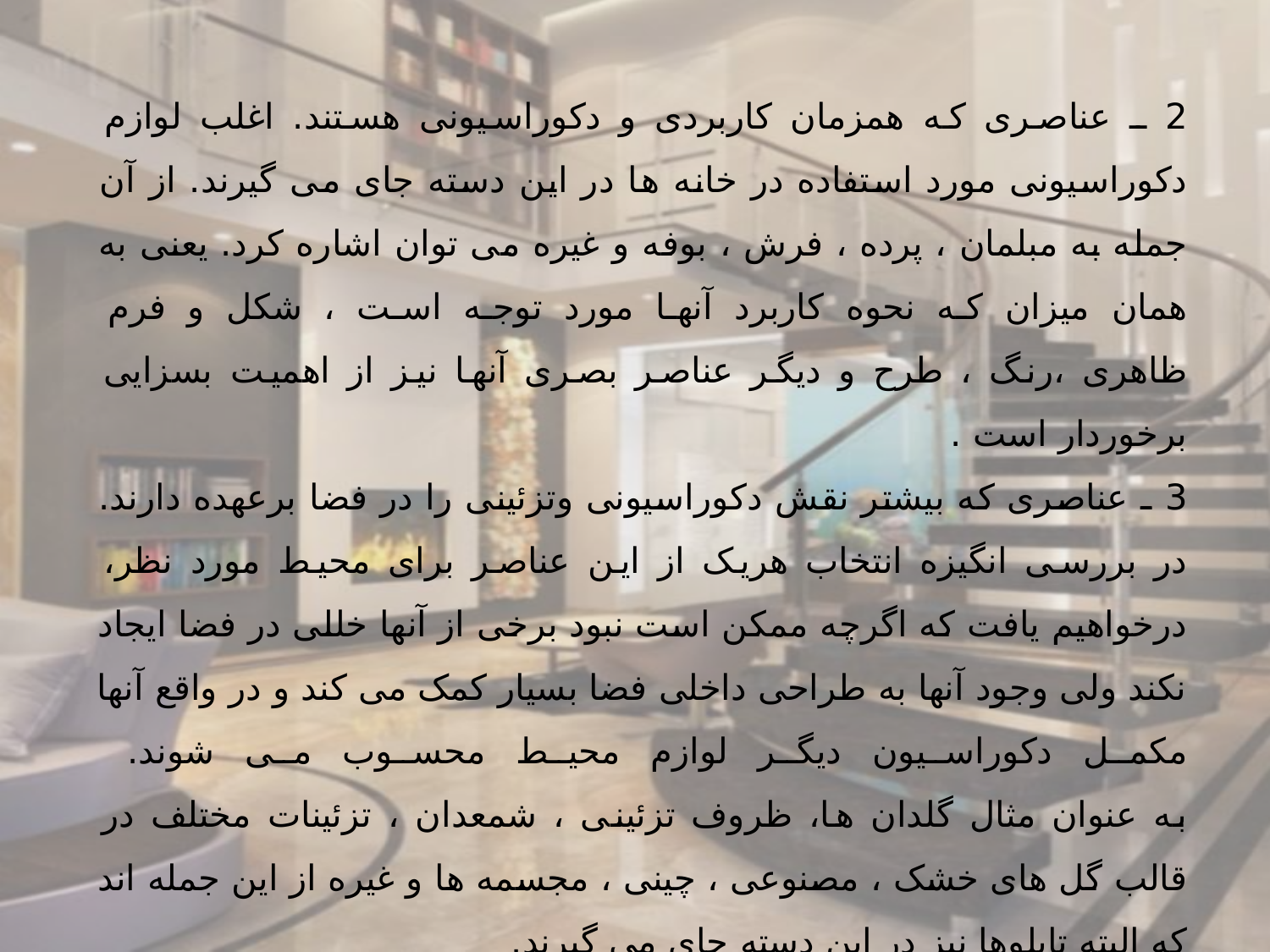

2 ـ عناصری که همزمان کاربردی و دکوراسیونی هستند. اغلب لوازم دکوراسیونی مورد استفاده در خانه ها در این دسته جای می گیرند. از آن جمله به مبلمان ، پرده ، فرش ، بوفه و غیره می توان اشاره کرد. یعنی به همان میزان که نحوه کاربرد آنها مورد توجه است ، شکل و فرم ظاهری ،رنگ ، طرح و دیگر عناصر بصری آنها نیز از اهمیت بسزایی برخوردار است .
3 ـ عناصری که بیشتر نقش دکوراسیونی وتزئینی را در فضا برعهده دارند. در بررسی انگیزه انتخاب هریک از این عناصر برای محیط مورد نظر، درخواهیم یافت که اگرچه ممکن است نبود برخی از آنها خللی در فضا ایجاد نکند ولی وجود آنها به طراحی داخلی فضا بسیار کمک می کند و در واقع آنها مکمل دکوراسیون دیگر لوازم محیط محسوب می شوند.
به عنوان مثال گلدان ها، ظروف تزئینی ، شمعدان ، تزئینات مختلف در قالب گل های خشک ، مصنوعی ، چینی ، مجسمه ها و غیره از این جمله اند که البته تابلوها نیز در این دسته جای می گیرند.